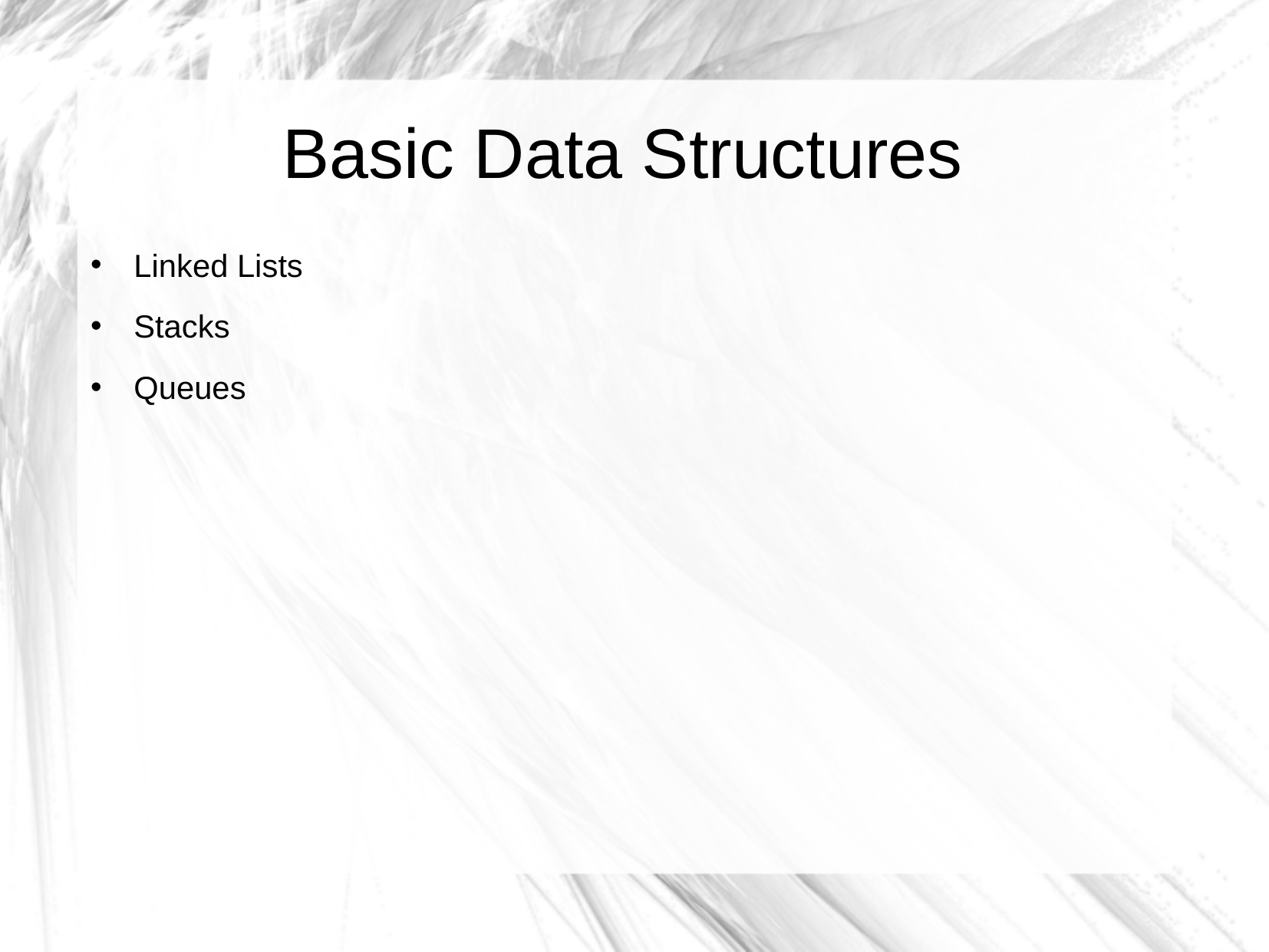

Basic Data Structures
Linked Lists
Stacks
Queues